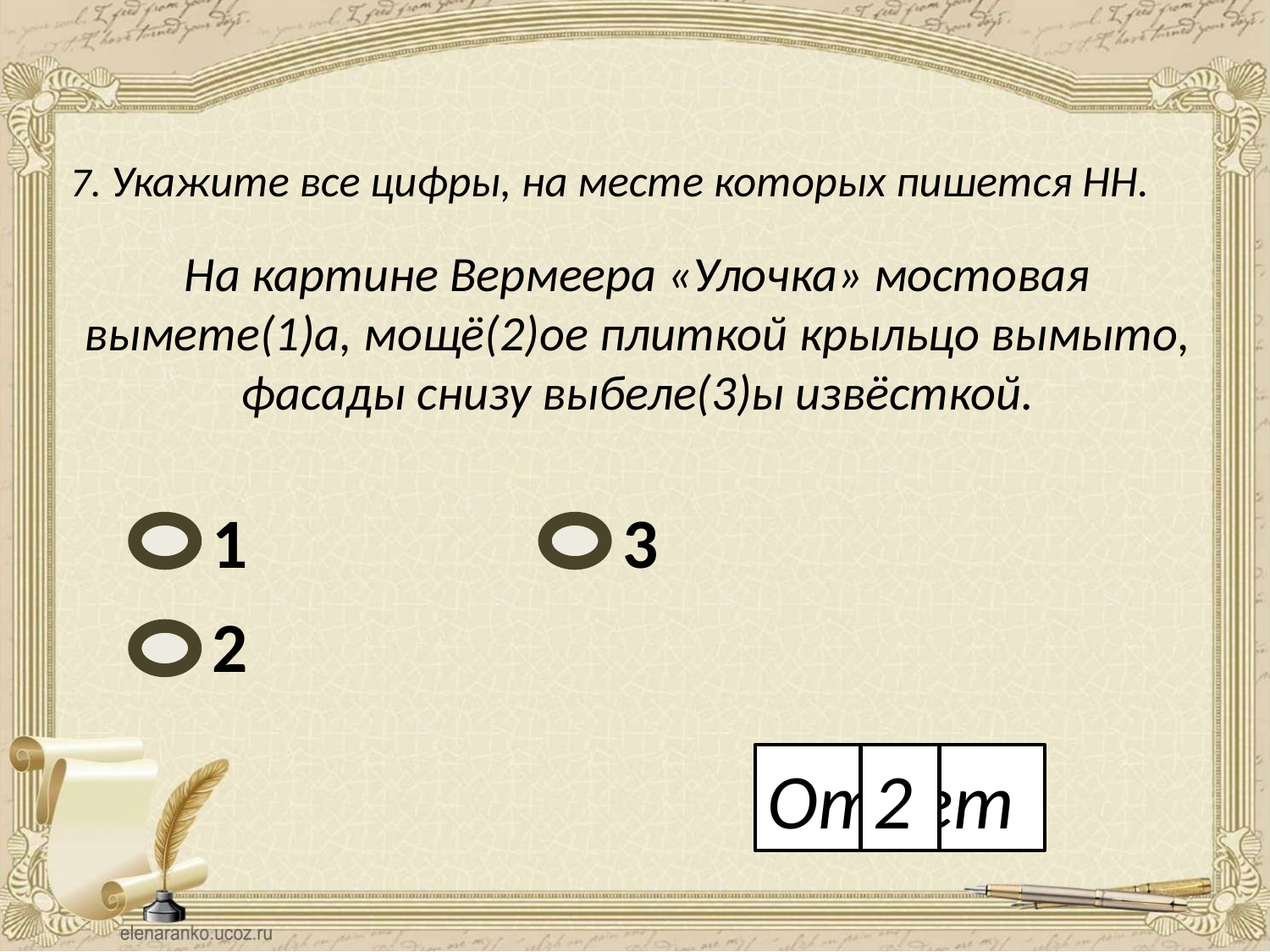

7. Укажите все цифры, на месте которых пишется НН.
На картине Вермеера «Улочка» мостовая вымете(1)а, мощё(2)ое плиткой крыльцо вымыто, фасады снизу выбеле(3)ы извёсткой.
1
3

2

Ответ
2